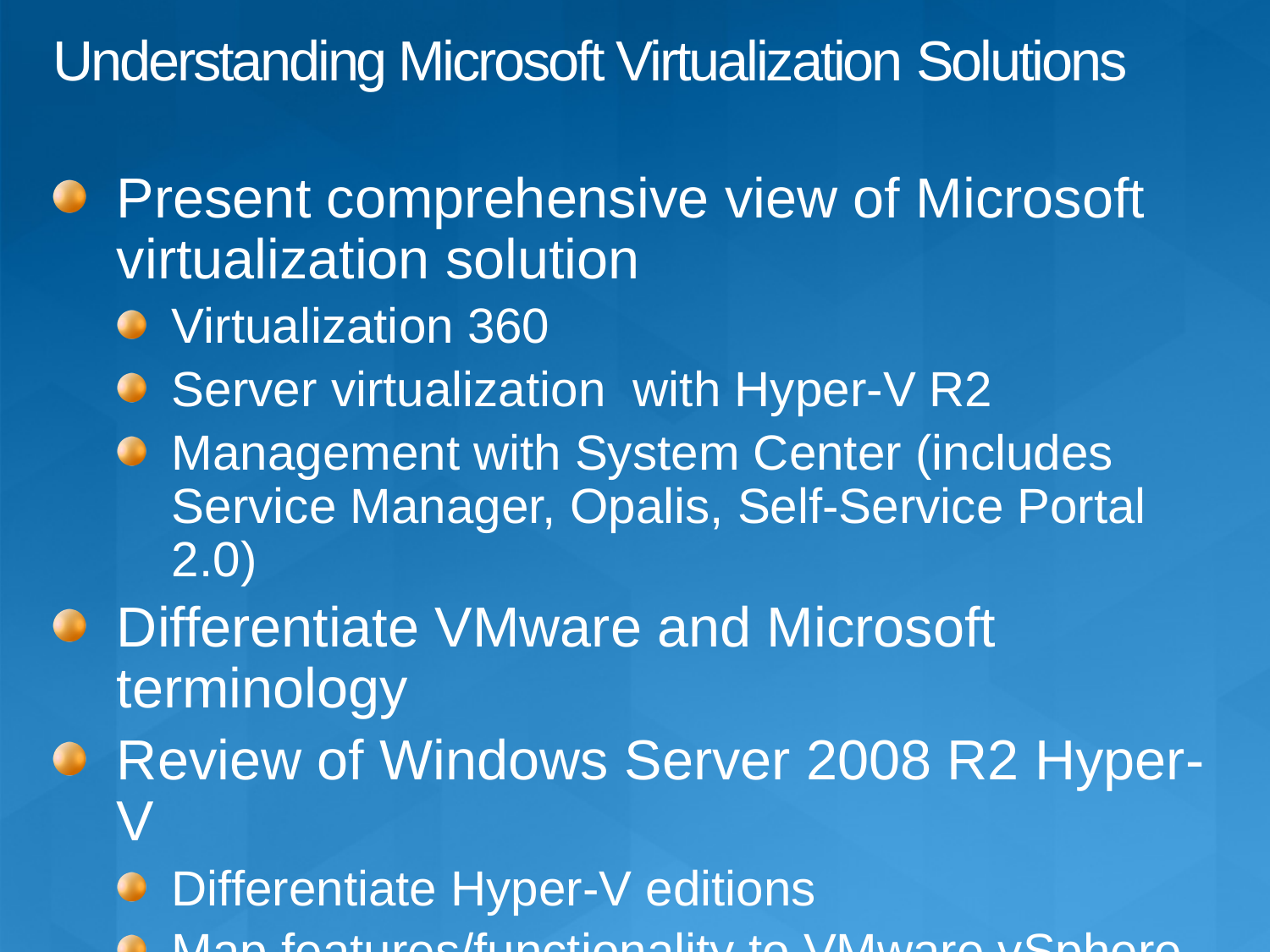

# Understanding Microsoft Virtualization Solutions
Present comprehensive view of Microsoft virtualization solution
Virtualization 360
Server virtualization  with Hyper-V R2
Management with System Center (includes Service Manager, Opalis, Self-Service Portal 2.0)
Differentiate VMware and Microsoft terminology
Review of Windows Server 2008 R2 Hyper-V
Differentiate Hyper-V editions
Map features/functionality to VMware vSphere